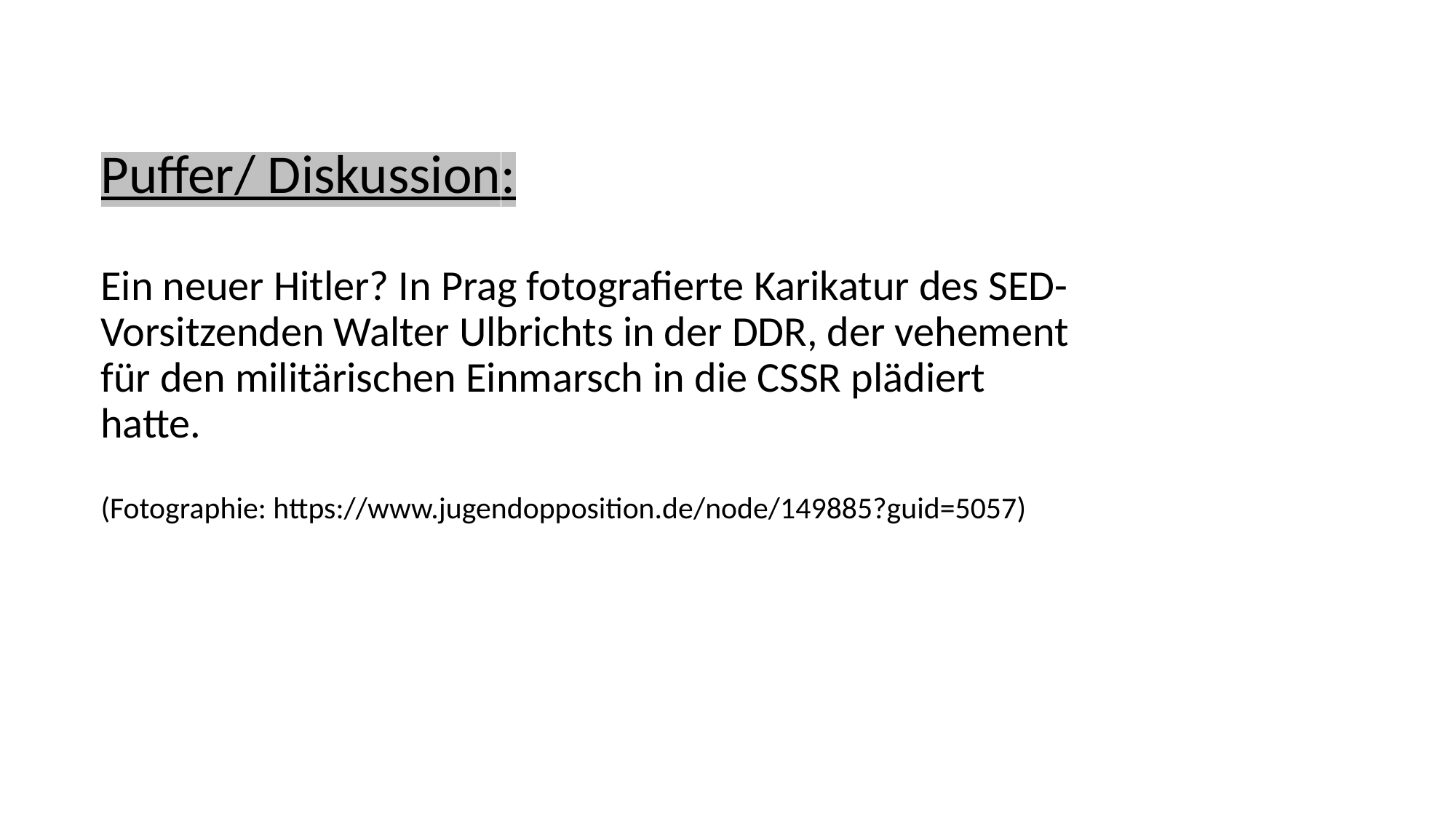

# Puffer/ Diskussion: Ein neuer Hitler? In Prag fotografierte Karikatur des SED-Vorsitzenden Walter Ulbrichts in der DDR, der vehement für den militärischen Einmarsch in die CSSR plädiert hatte. (Fotographie: https://www.jugendopposition.de/node/149885?guid=5057)